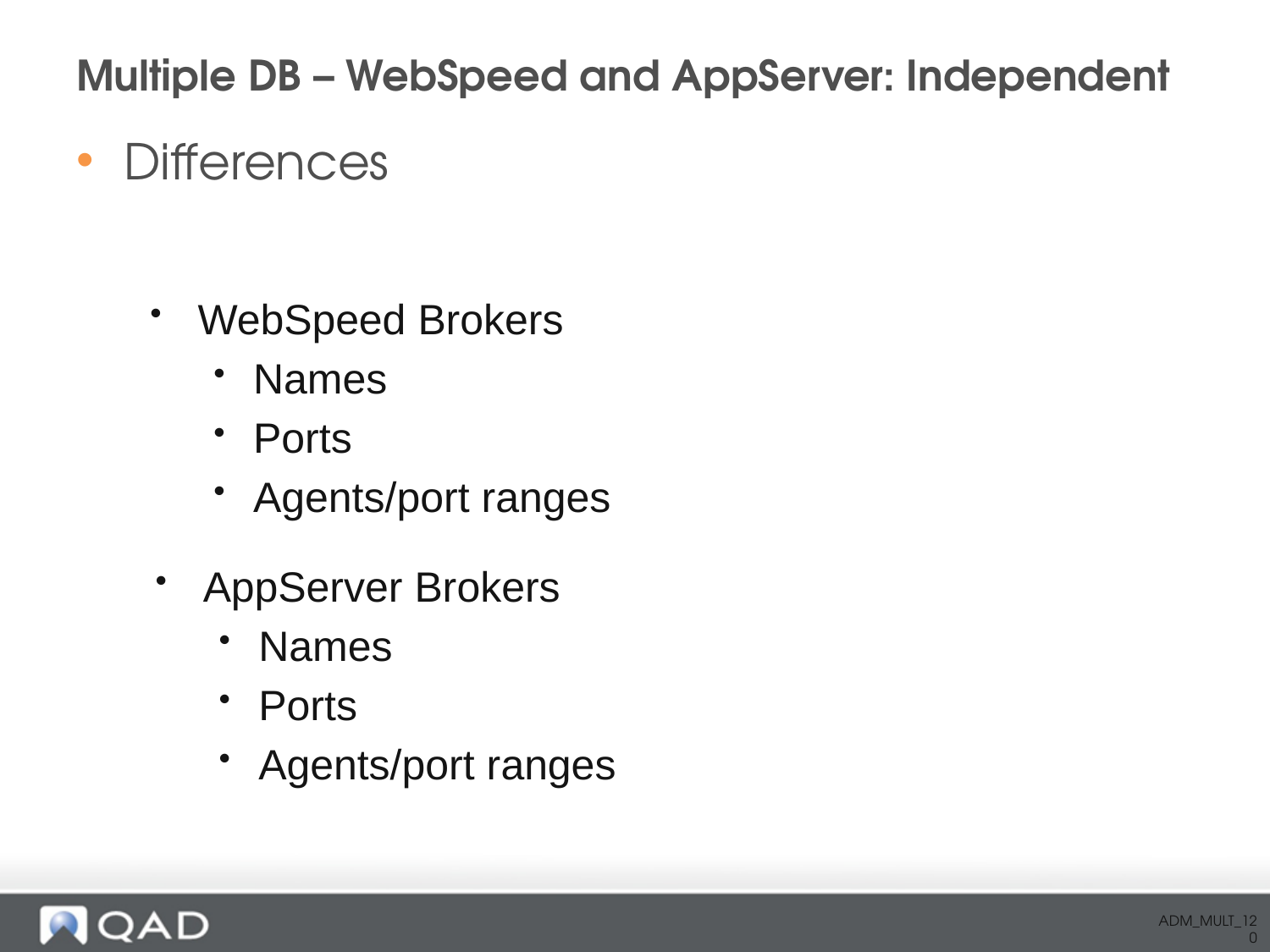

# Multiple DB – WebSpeed and AppServer: Independent
Differences
WebSpeed Brokers
Names
Ports
Agents/port ranges
AppServer Brokers
Names
Ports
Agents/port ranges
ADM_MULT_120